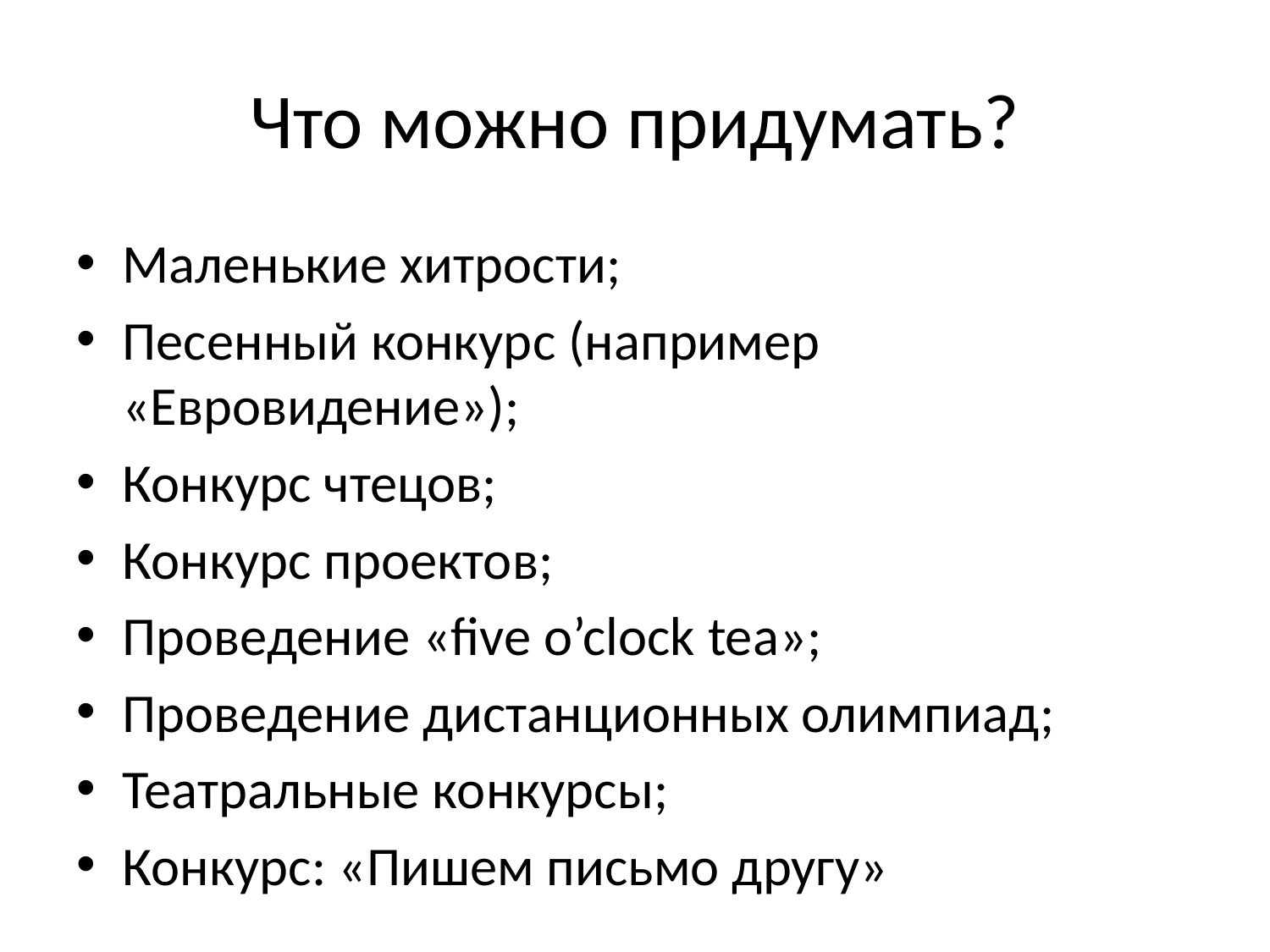

# Что можно придумать?
Маленькие хитрости;
Песенный конкурс (например «Евровидение»);
Конкурс чтецов;
Конкурс проектов;
Проведение «five o’clock tea»;
Проведение дистанционных олимпиад;
Театральные конкурсы;
Конкурс: «Пишем письмо другу»